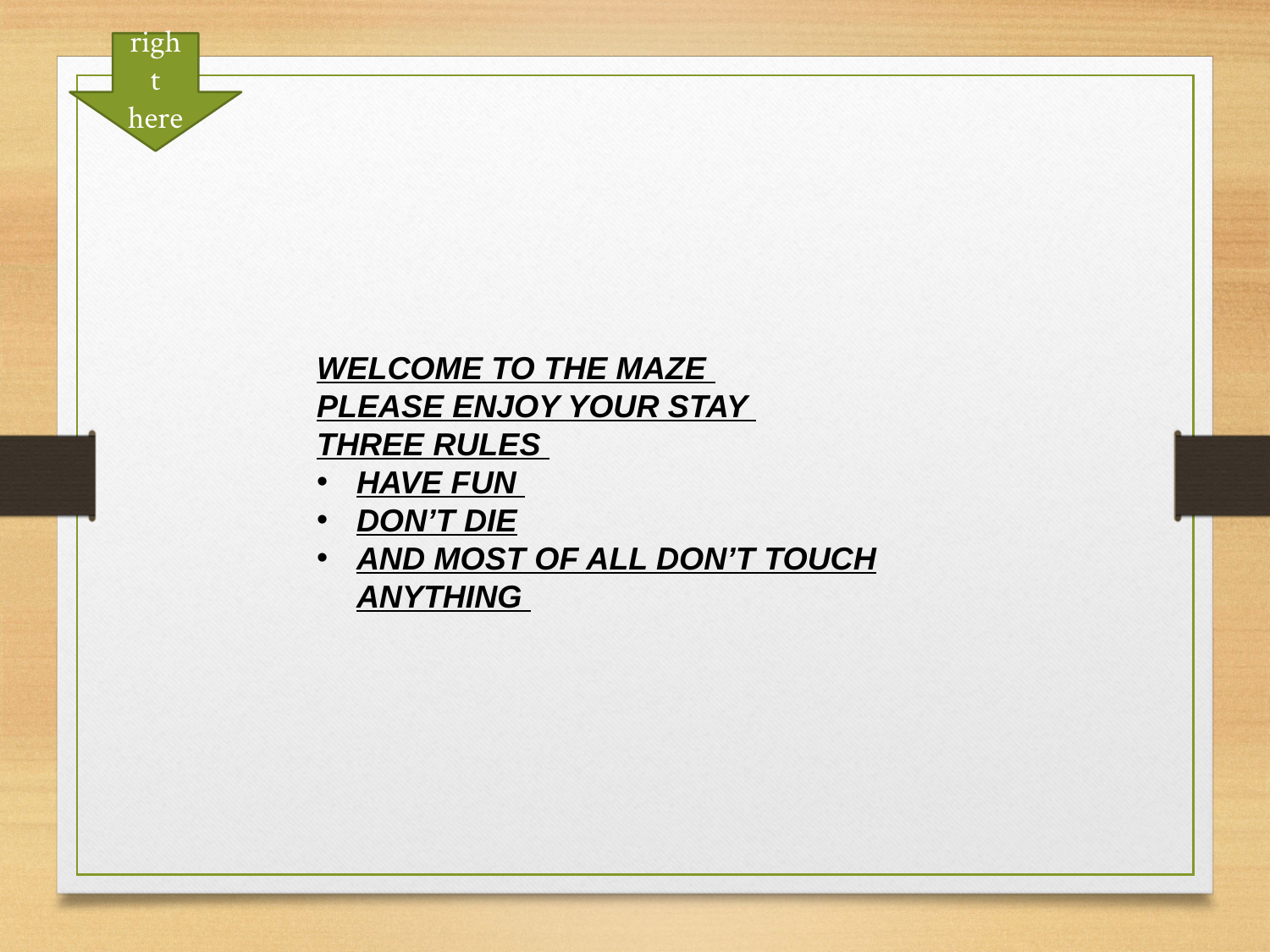

right
here
WELCOME TO THE MAZE
PLEASE ENJOY YOUR STAY
THREE RULES
HAVE FUN
DON’T DIE
AND MOST OF ALL DON’T TOUCH ANYTHING